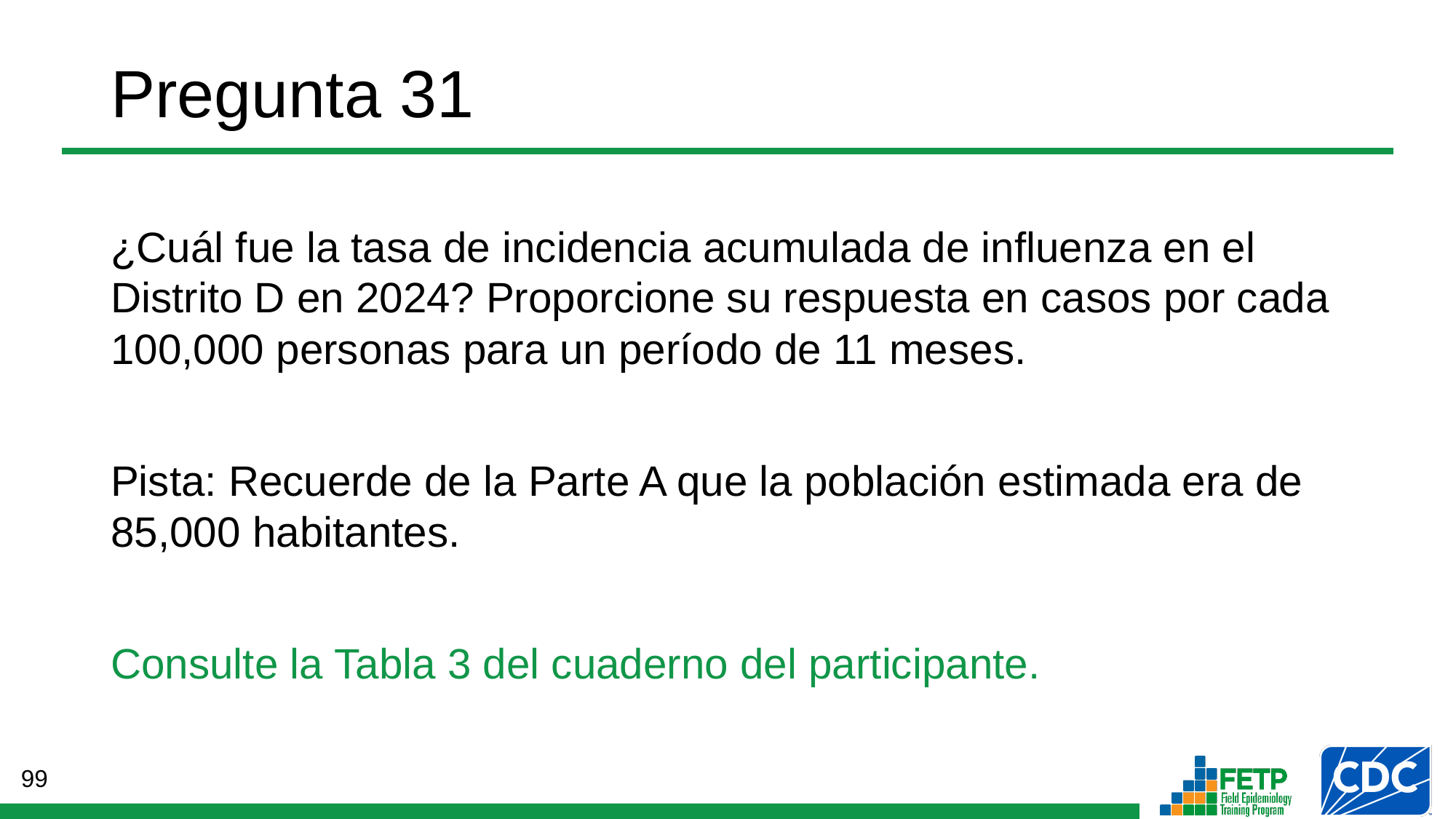

# Pregunta 31
¿Cuál fue la tasa de incidencia acumulada de influenza en el Distrito D en 2024? Proporcione su respuesta en casos por cada 100,000 personas para un período de 11 meses.

Pista: Recuerde de la Parte A que la población estimada era de 85,000 habitantes.

Consulte la Tabla 3 del cuaderno del participante.